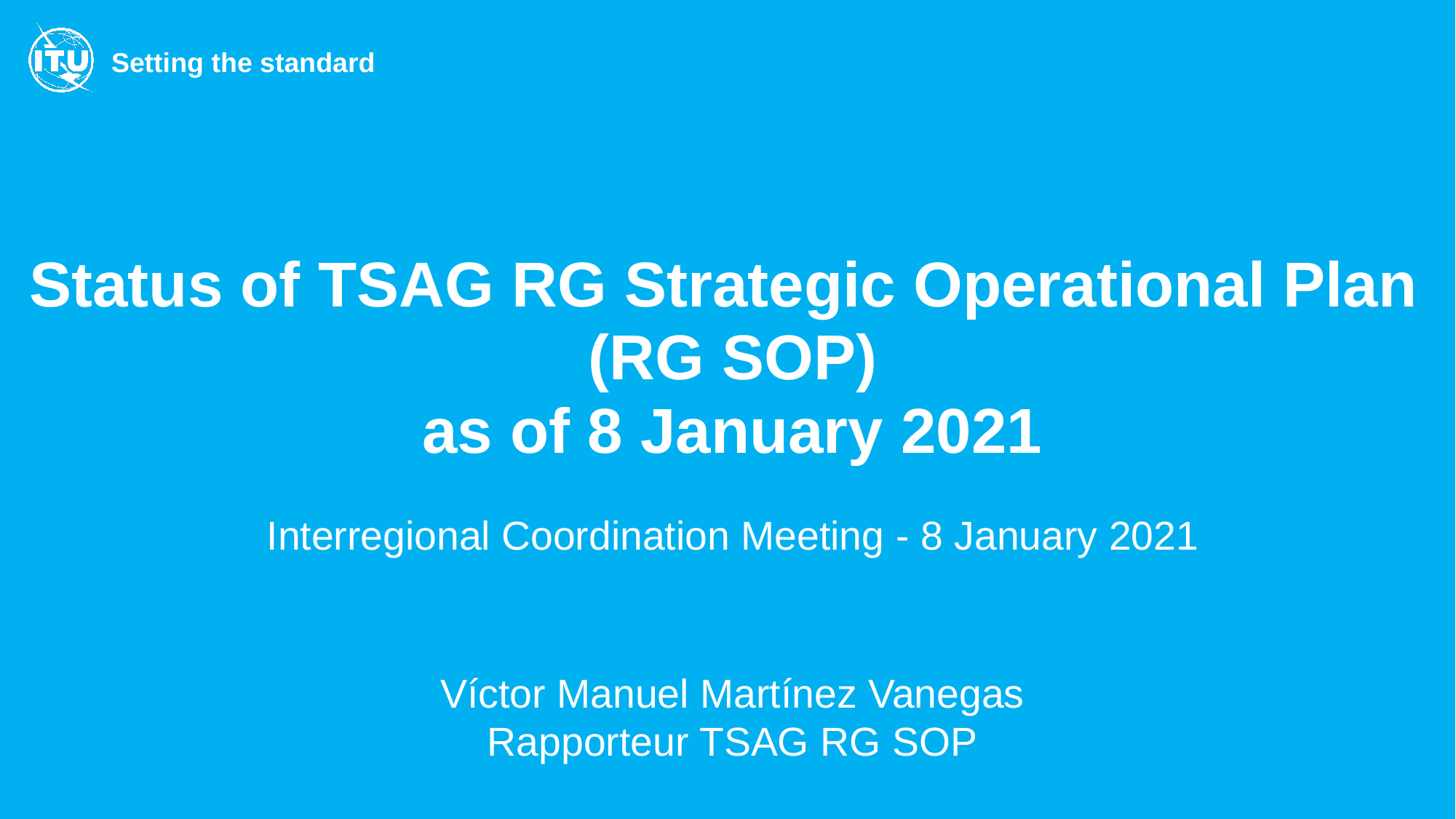

# Setting the standard

Status of TSAG RG Strategic Operational Plan
(RG SOP)
as of 8 January 2021
Interregional Coordination Meeting - 8 January 2021

Víctor Manuel Martínez Vanegas
Rapporteur TSAG RG SOP